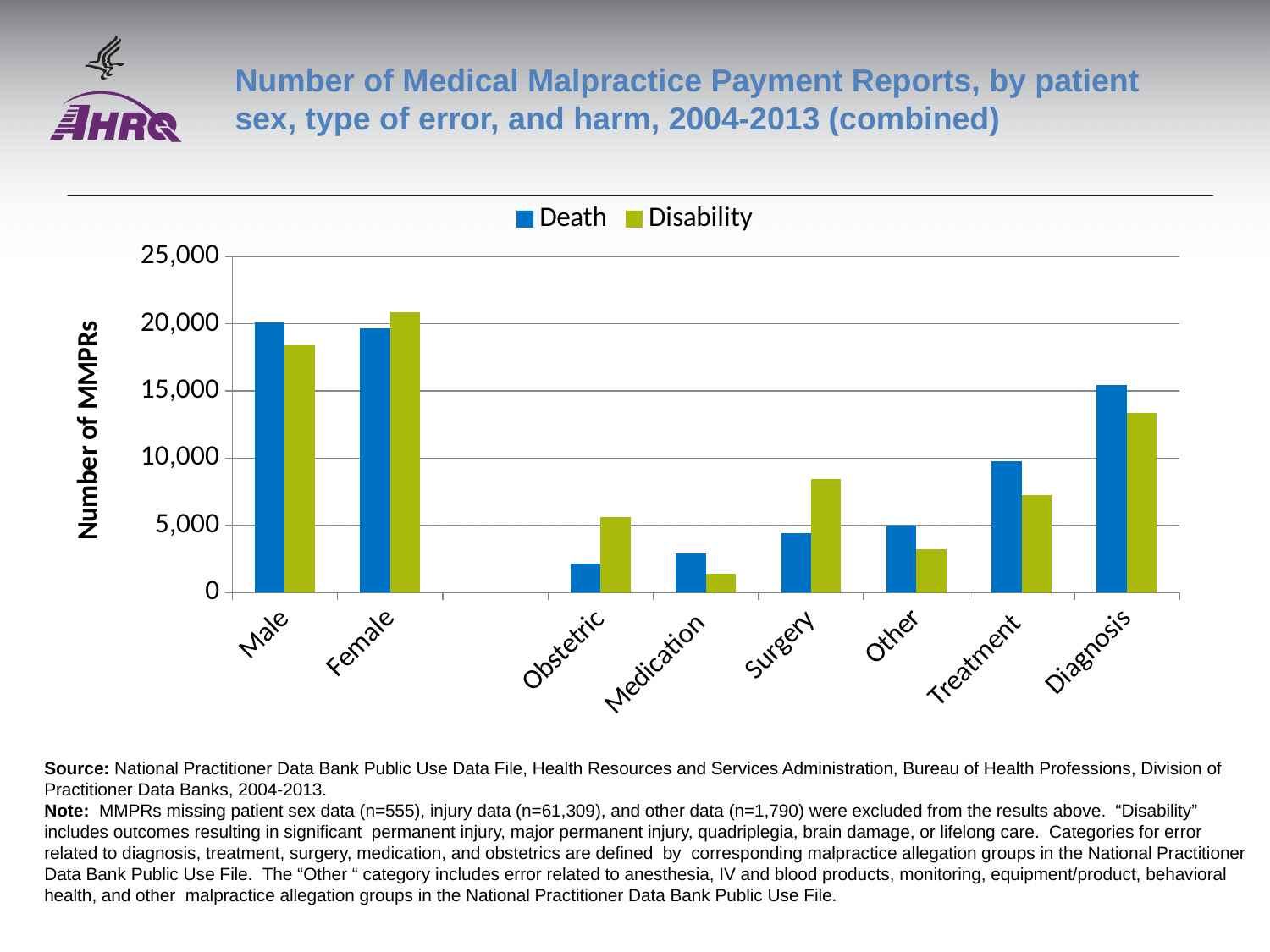

# Number of Medical Malpractice Payment Reports, by patient sex, type of error, and harm, 2004-2013 (combined)

### Chart

| Category | Death | Disability |
|---|---|---|
| Male | 20092.0 | 18374.0 |
| Female | 19638.0 | 20880.0 |
|  | None | None |
| Obstetric | 2170.0 | 5643.0 |
| Medication  | 2919.0 | 1405.0 |
| Surgery | 4446.0 | 8481.0 |
| Other | 5020.0 | 3219.0 |
| Treatment  | 9810.0 | 7241.0 |
| Diagnosis | 15471.0 | 13352.0 |
Source: National Practitioner Data Bank Public Use Data File, Health Resources and Services Administration, Bureau of Health Professions, Division of Practitioner Data Banks, 2004-2013.
Note:  MMPRs missing patient sex data (n=555), injury data (n=61,309), and other data (n=1,790) were excluded from the results above.  “Disability” includes outcomes resulting in significant  permanent injury, major permanent injury, quadriplegia, brain damage, or lifelong care.  Categories for error related to diagnosis, treatment, surgery, medication, and obstetrics are defined  by  corresponding malpractice allegation groups in the National Practitioner Data Bank Public Use File.  The “Other “ category includes error related to anesthesia, IV and blood products, monitoring, equipment/product, behavioral health, and other  malpractice allegation groups in the National Practitioner Data Bank Public Use File.